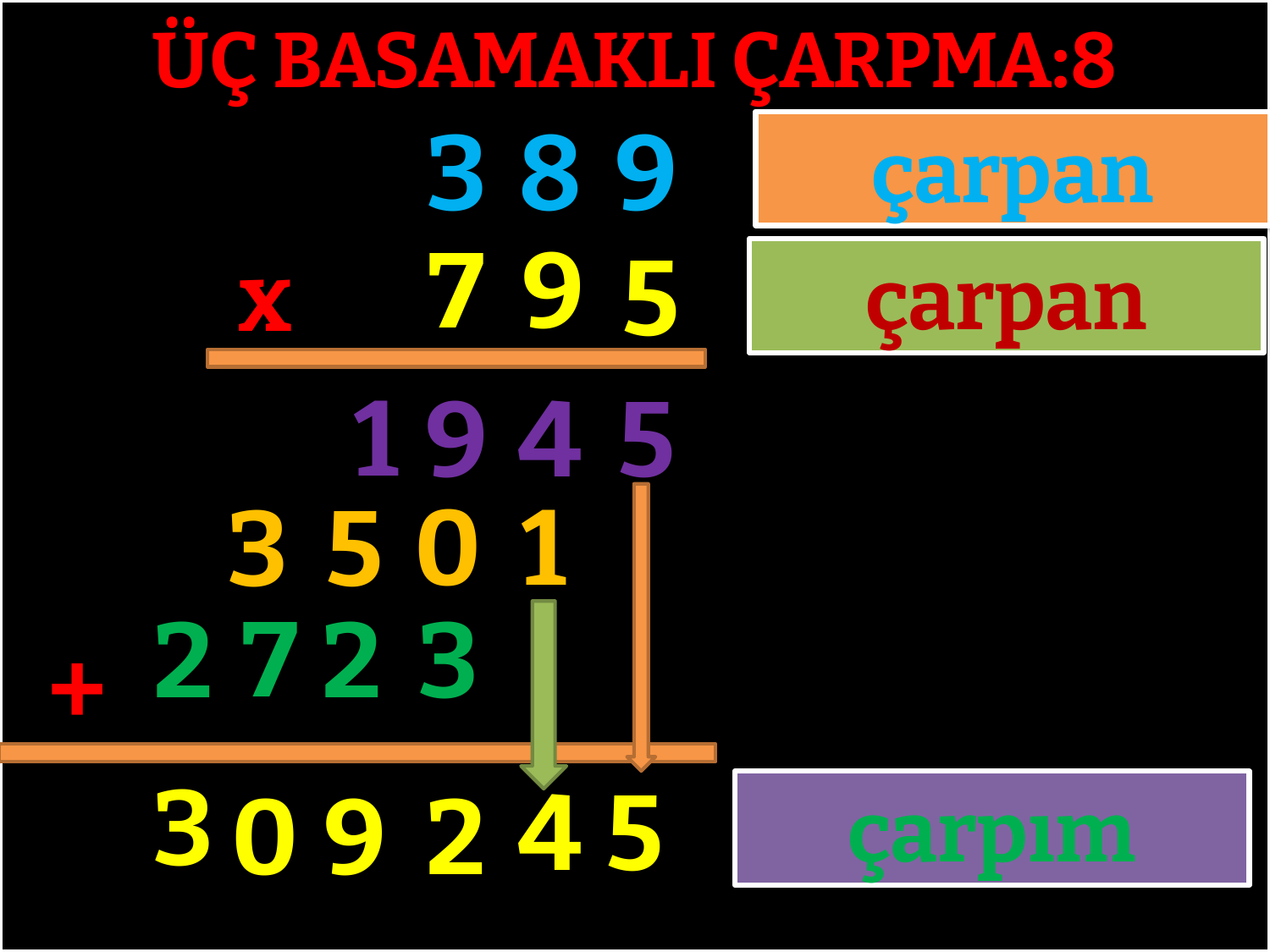

ÜÇ BASAMAKLI ÇARPMA:8
3
8
9
çarpan
7
9
5
x
çarpan
#

1
4
9
5
0
1
3
5

7
2
2
3

+

3
4
5
9
0
2
çarpım